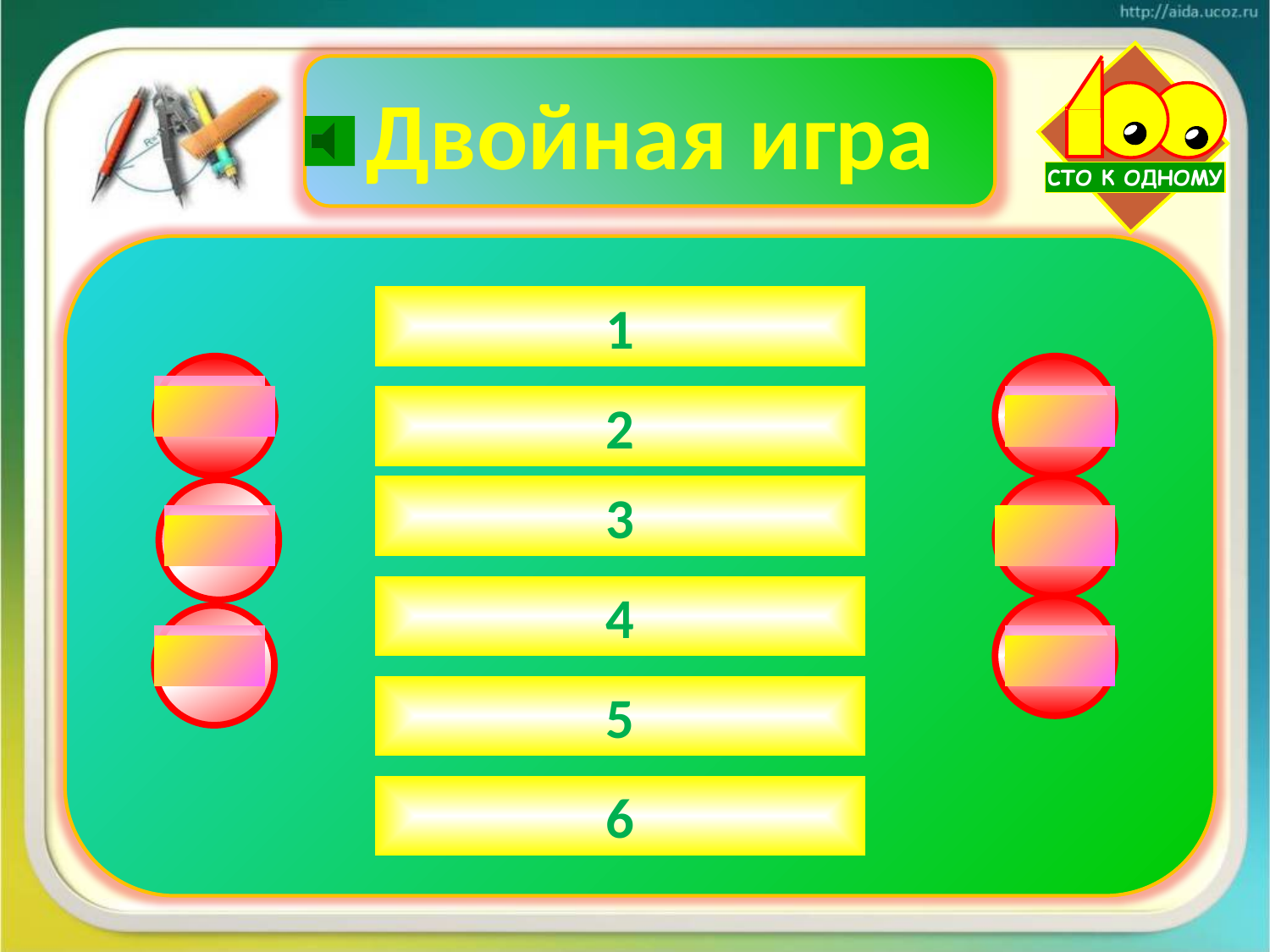

Двойная игра

СТО К ОДНОМУ

1
  Складывать                       70
 Вычитать                             50
  Умножать                               40
Делить                                       28
Сравнивать                                     8

Записывать                               4

ОШИБКА

2
ОШИБКА

3

ОШИБКА
ОШИБКА

4

ОШИБКА
ОШИБКА

5
6